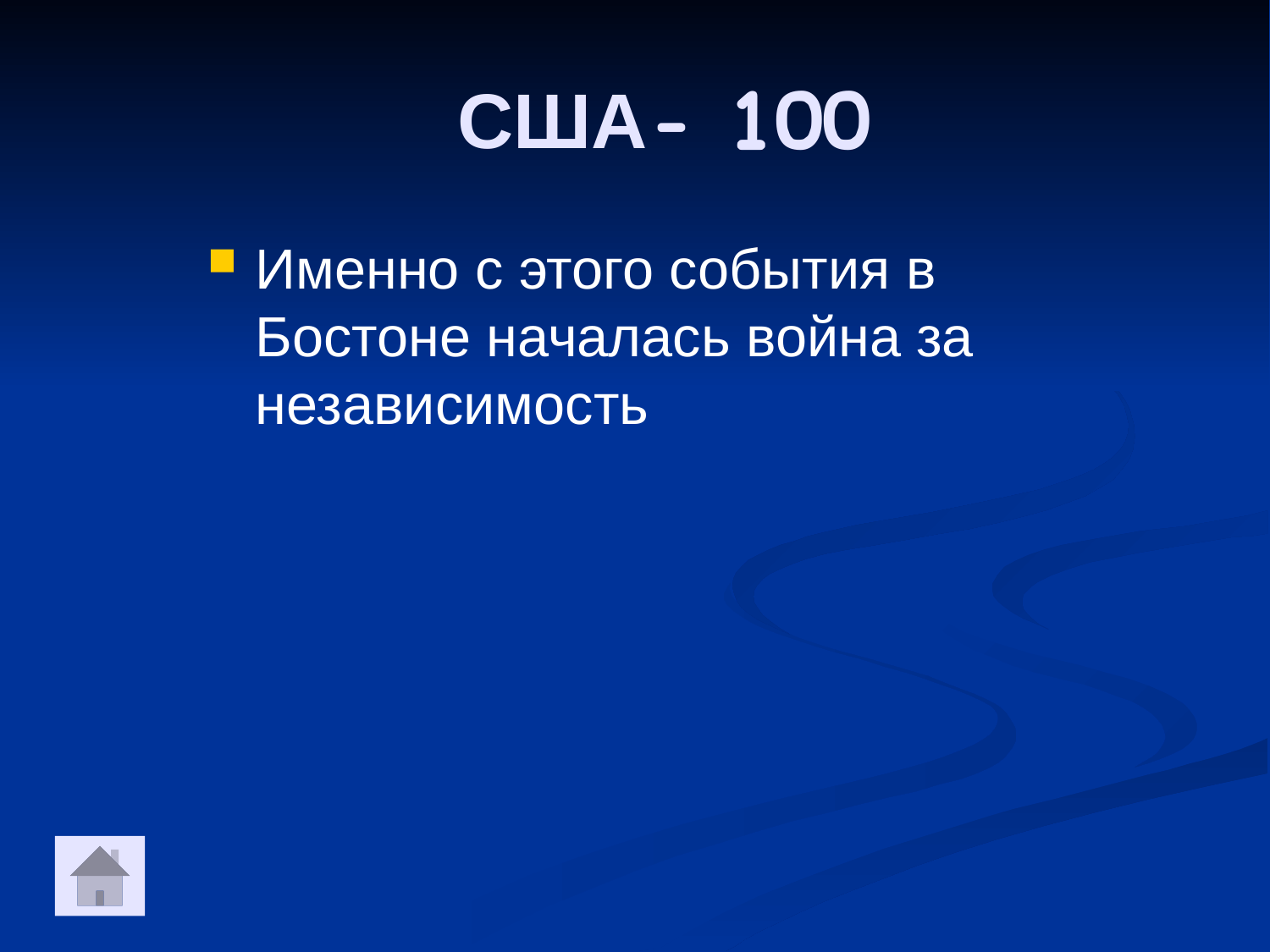

США- 100
Именно с этого события в Бостоне началась война за независимость